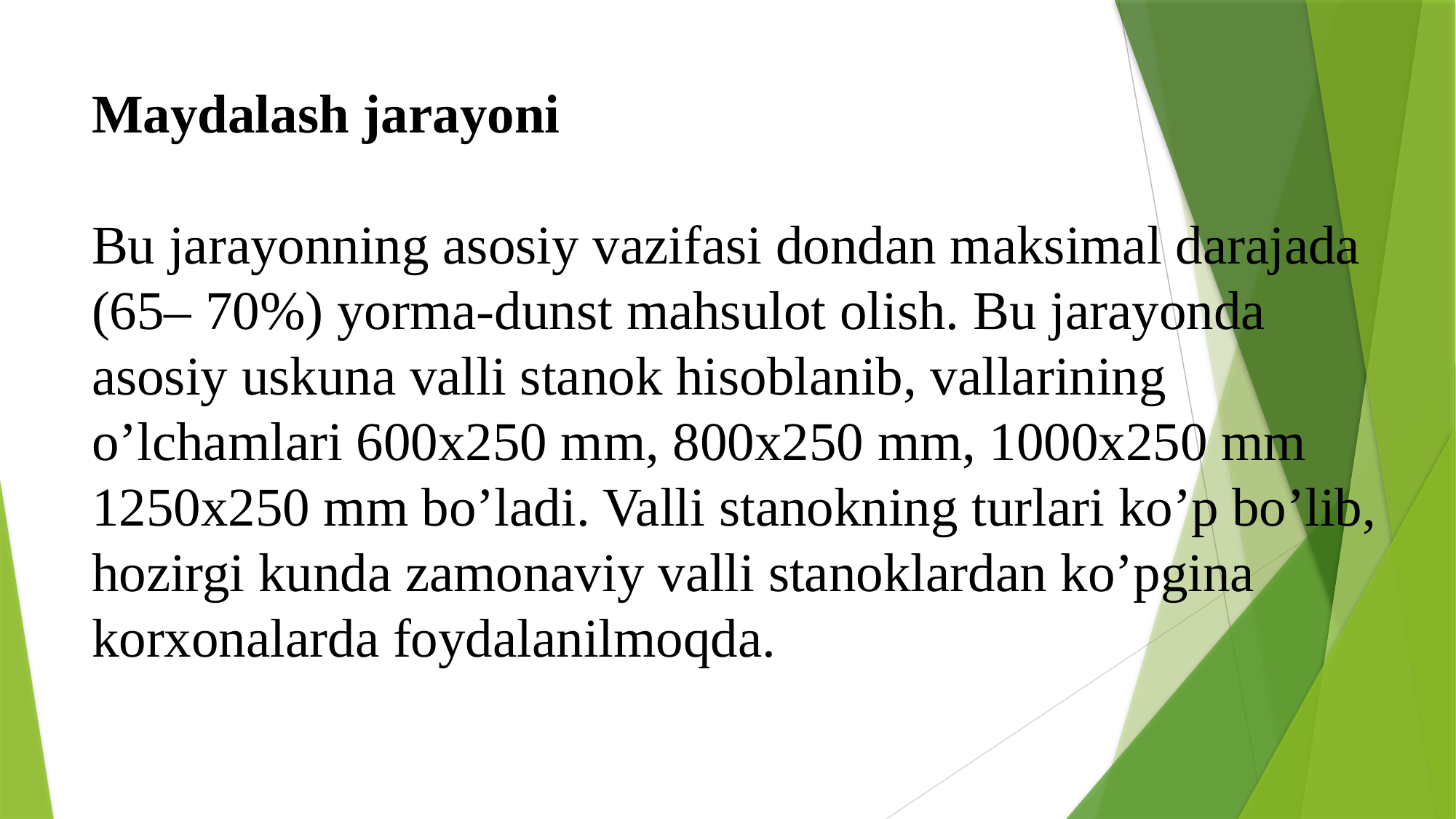

# Maydalash jarayoni Bu jarayonning asosiy vazifasi dondan maksimal darajada (65– 70%) yorma-dunst mahsulot olish. Bu jarayonda asosiy uskuna valli stanok hisoblanib, vallarining o’lchamlari 600x250 mm, 800x250 mm, 1000x250 mm 1250x250 mm bo’ladi. Valli stanokning turlari ko’p bo’lib, hozirgi kunda zamonaviy valli stanoklardan ko’pgina korxonalarda foydalanilmoqda.